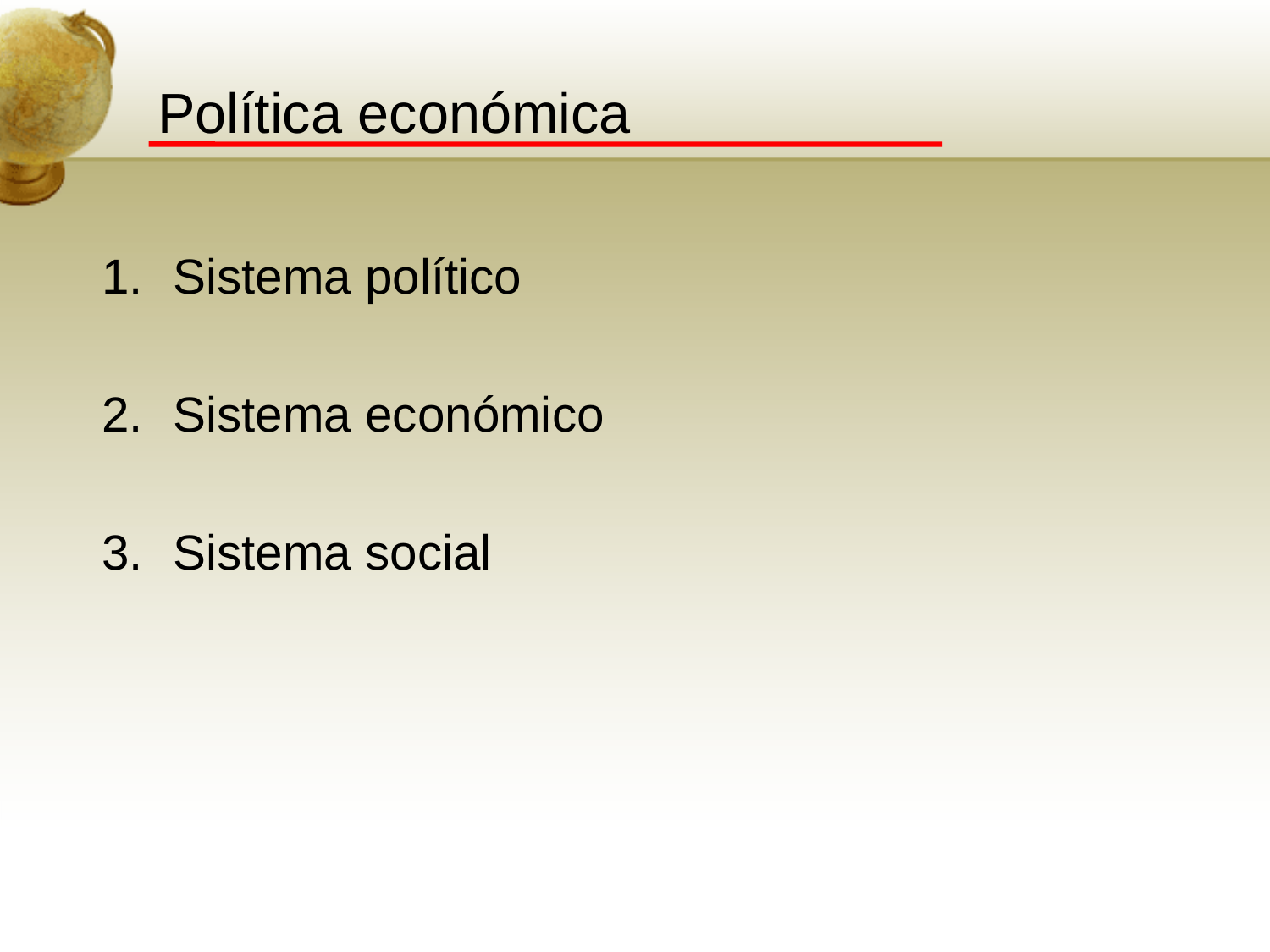

# Política económica

Sistema político

Sistema económico

Sistema social